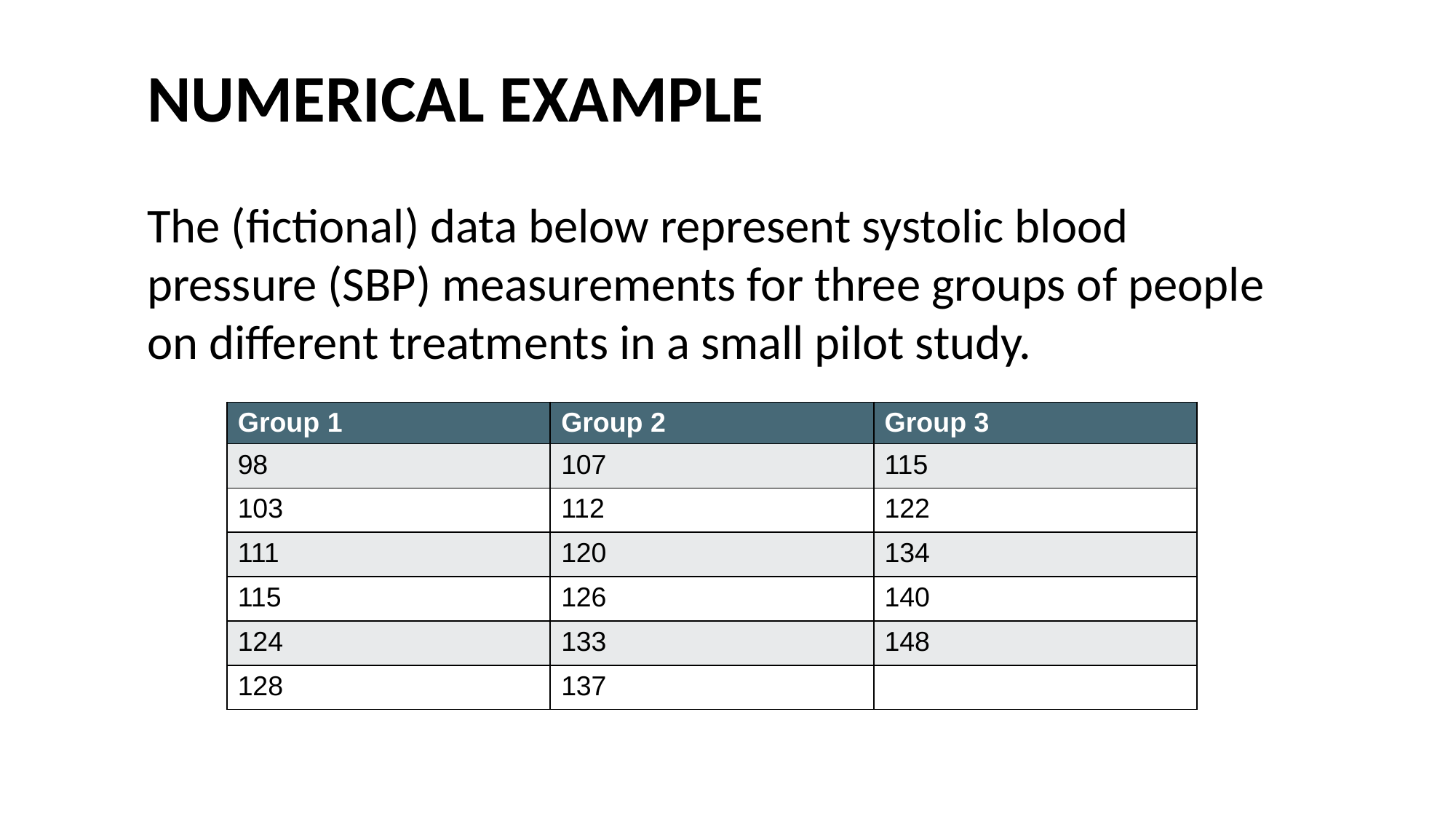

#
NUMERICAL EXAMPLE

The (fictional) data below represent systolic blood pressure (SBP) measurements for three groups of people on different treatments in a small pilot study.
| Group 1 | Group 2 | Group 3 |
| --- | --- | --- |
| 98 | 107 | 115 |
| 103 | 112 | 122 |
| 111 | 120 | 134 |
| 115 | 126 | 140 |
| 124 | 133 | 148 |
| 128 | 137 |  |